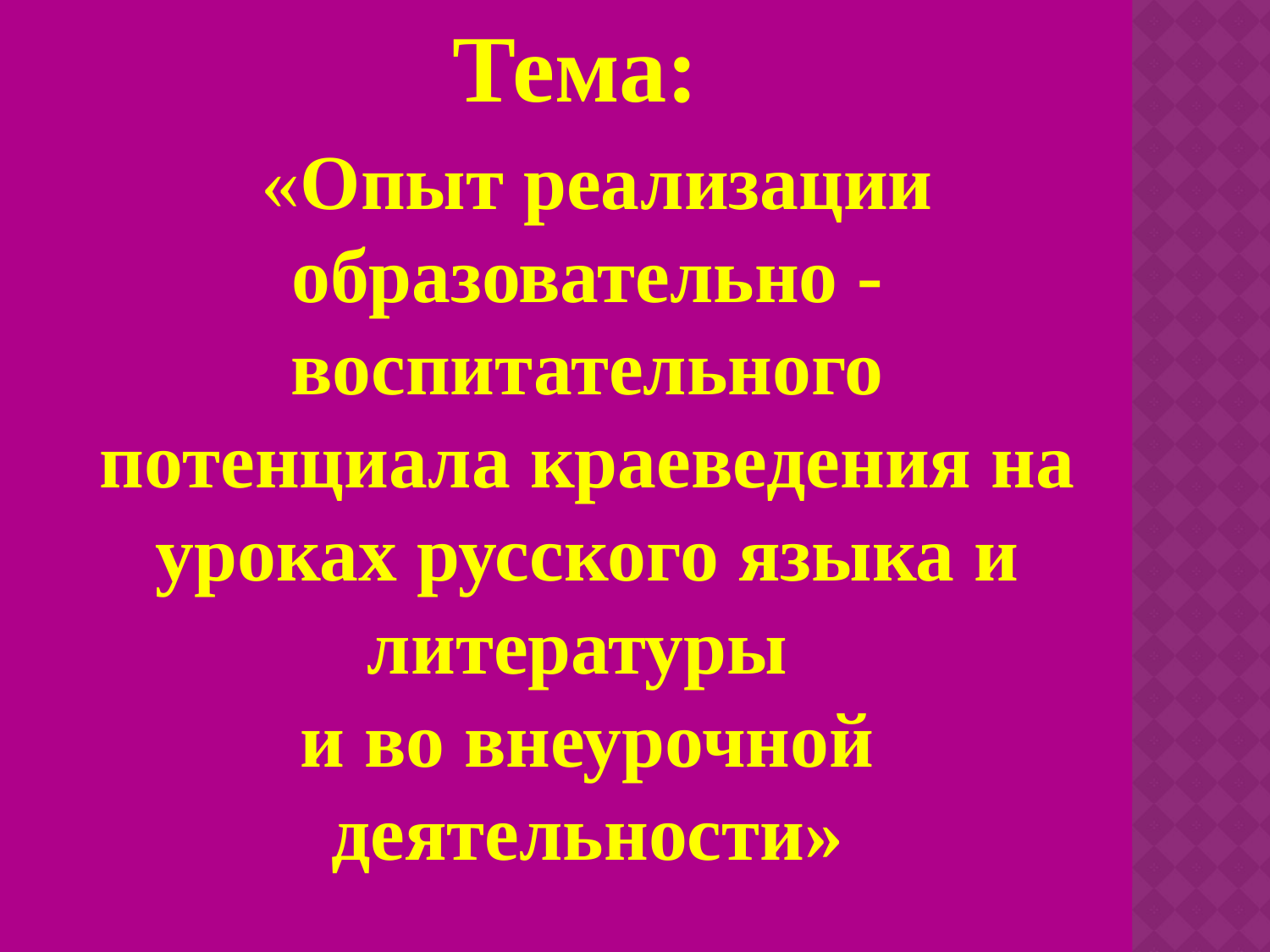

Тема:
 «Опыт реализации образовательно - воспитательного потенциала краеведения на уроках русского языка и литературы
и во внеурочной деятельности»